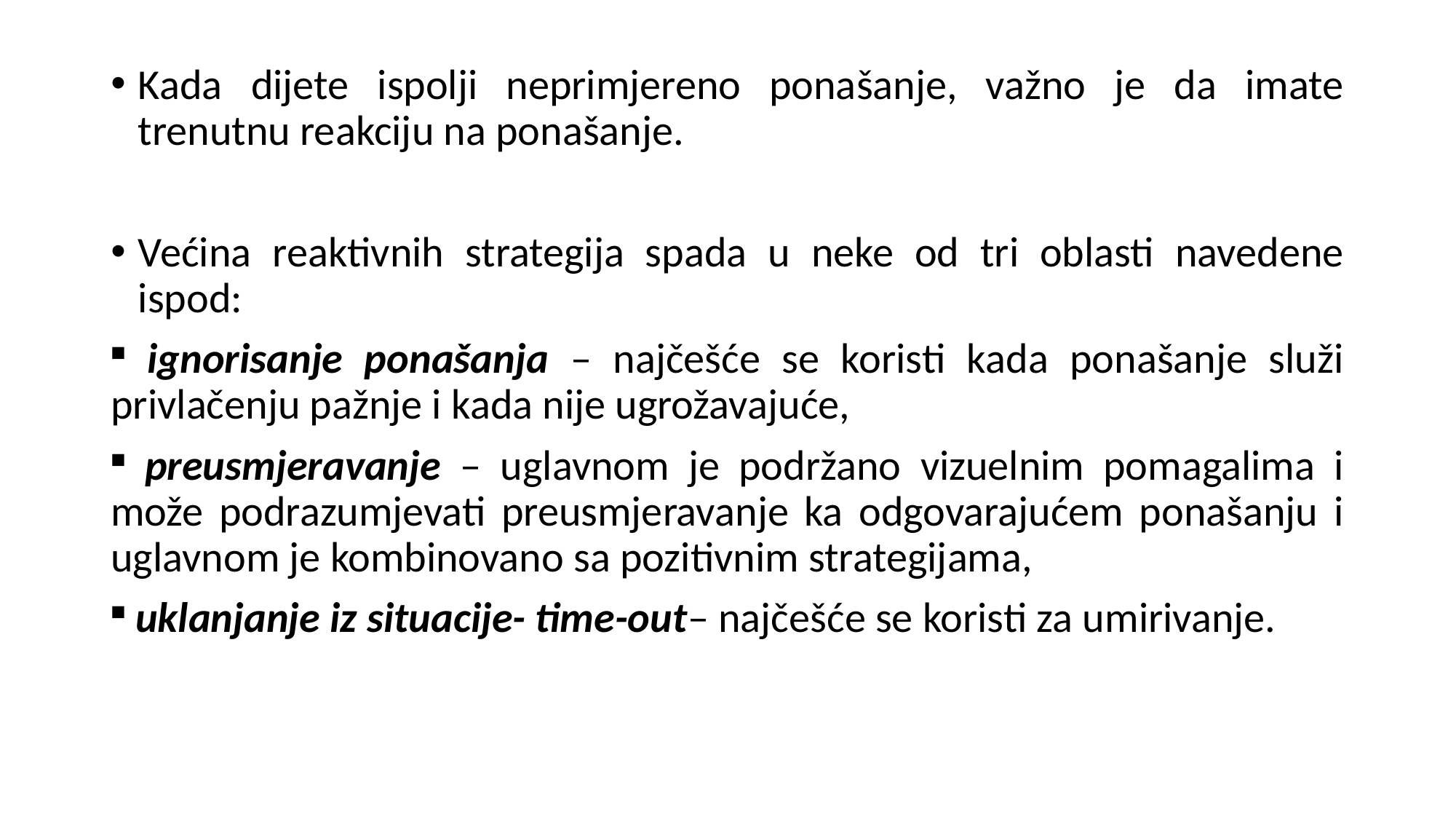

Kada dijete ispolji neprimjereno ponašanje, važno je da imate trenutnu reakciju na ponašanje.

Većina reaktivnih strategija spada u neke od tri oblasti navedene ispod:
■ ignorisanje ponašanja – najčešće se koristi kada ponašanje služi privlačenju pažnje i kada nije ugrožavajuće,
■ preusmjeravanje – uglavnom je podržano vizuelnim pomagalima i može podrazumjevati preusmjeravanje ka odgovarajućem ponašanju i uglavnom je kombinovano sa pozitivnim strategijama,
■ uklanjanje iz situacije- time-out– najčešće se koristi za umirivanje.